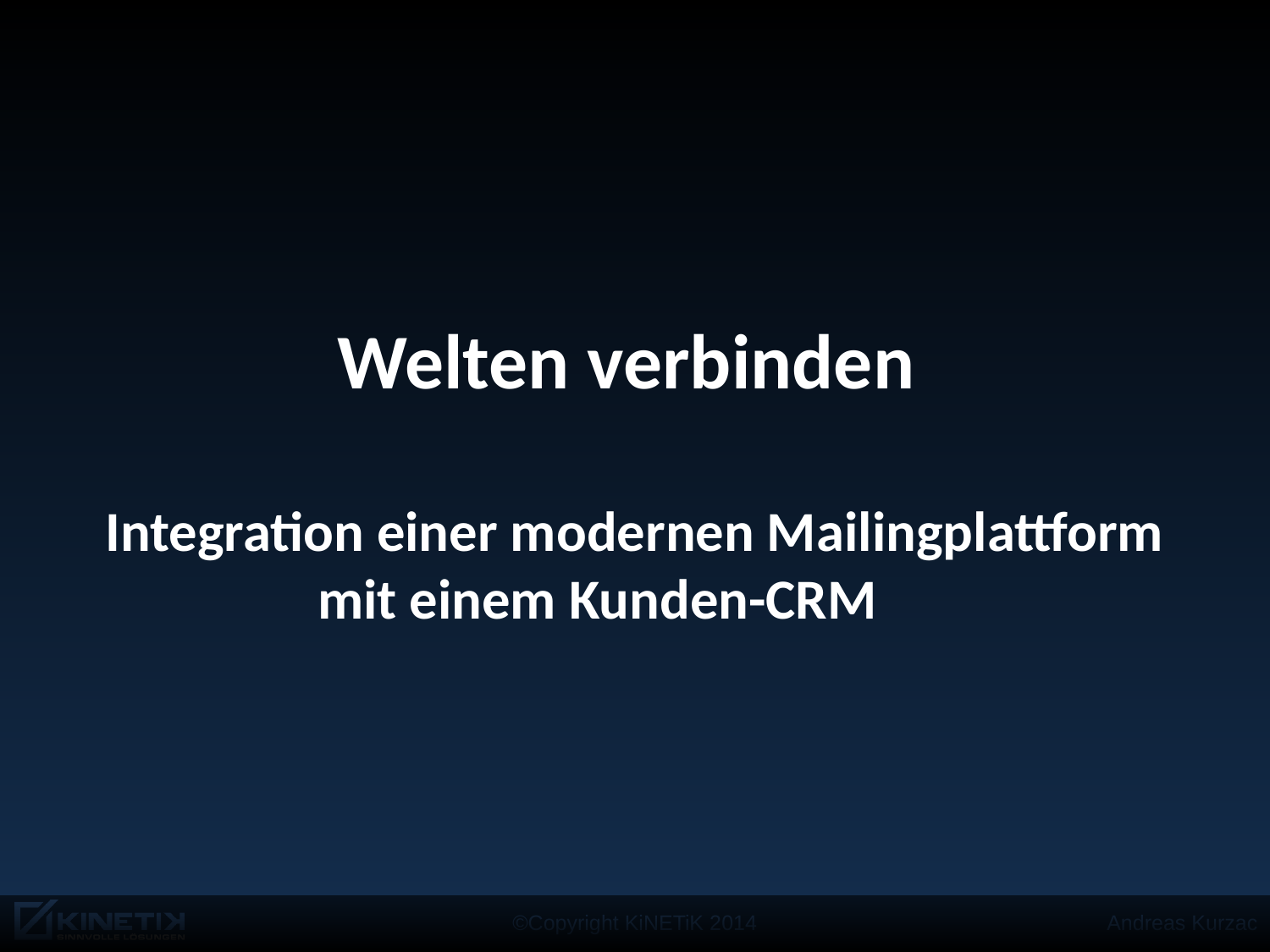

Welten verbinden

Integration einer modernen Mailingplattform mit einem Kunden-CRM